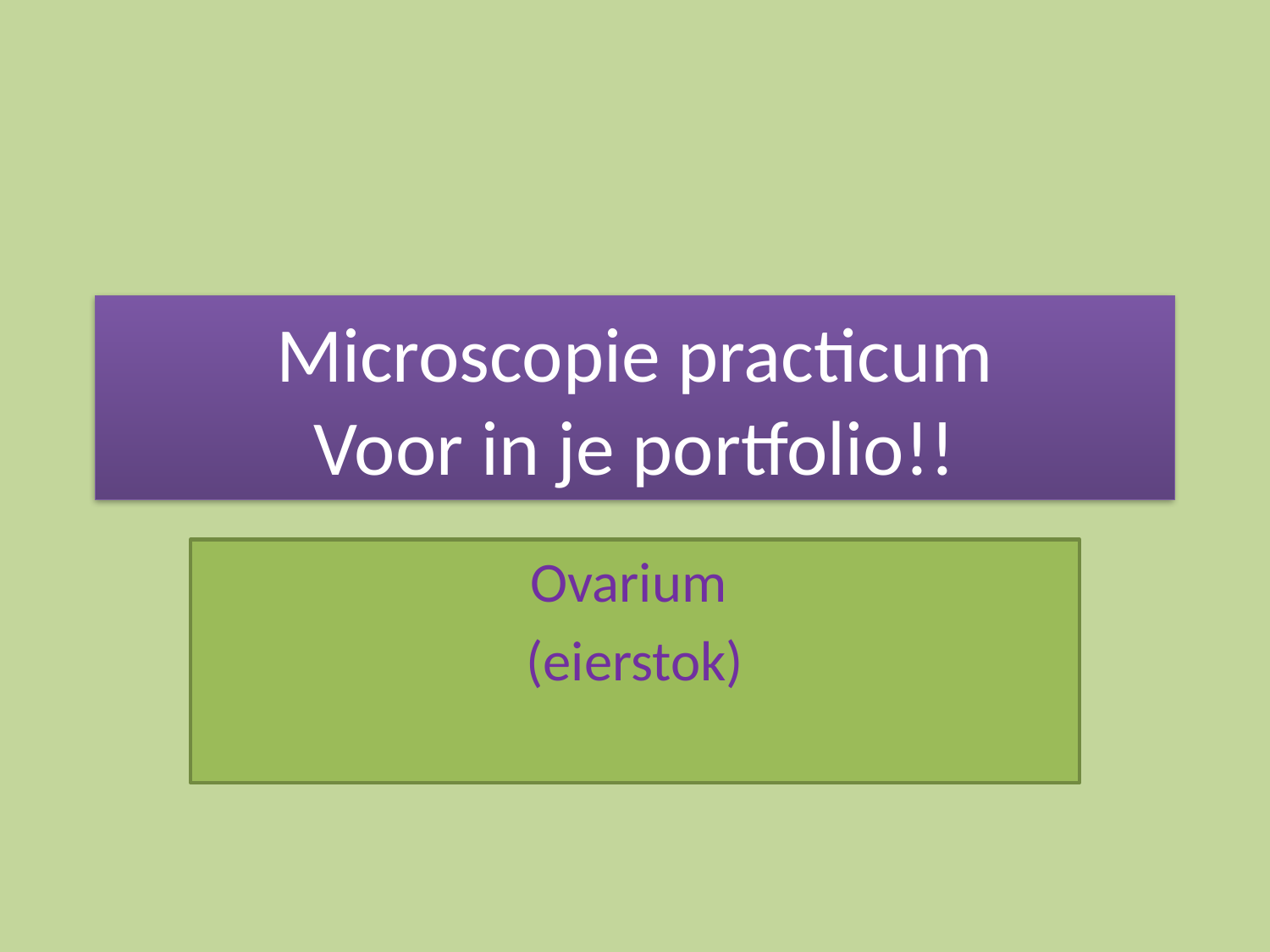

# Microscopie practicum Voor in je portfolio!!
Ovarium
(eierstok)